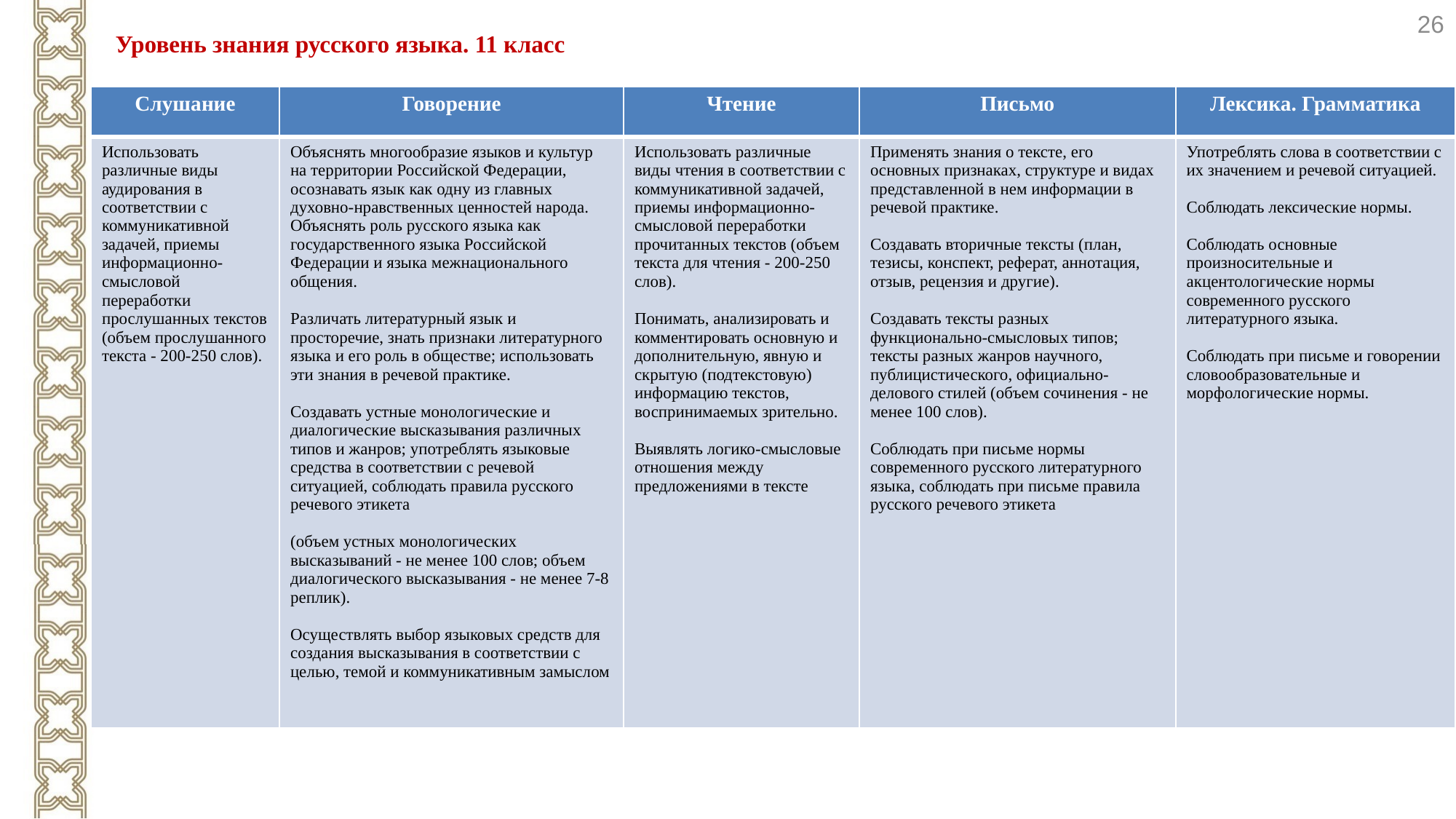

26
Уровень знания русского языка. 11 класс
| Слушание | Говорение | Чтение | Письмо | Лексика. Грамматика |
| --- | --- | --- | --- | --- |
| Использовать различные виды аудирования в соответствии с коммуникативной задачей, приемы информационно-смысловой переработки прослушанных текстов (объем прослушанного текста - 200-250 слов). | Объяснять многообразие языков и культур на территории Российской Федерации, осознавать язык как одну из главных духовно-нравственных ценностей народа. Объяснять роль русского языка как государственного языка Российской Федерации и языка межнационального общения. Различать литературный язык и просторечие, знать признаки литературного языка и его роль в обществе; использовать эти знания в речевой практике. Создавать устные монологические и диалогические высказывания различных типов и жанров; употреблять языковые средства в соответствии с речевой ситуацией, соблюдать правила русского речевого этикета (объем устных монологических высказываний - не менее 100 слов; объем диалогического высказывания - не менее 7-8 реплик). Осуществлять выбор языковых средств для создания высказывания в соответствии с целью, темой и коммуникативным замыслом | Использовать различные виды чтения в соответствии с коммуникативной задачей, приемы информационно-смысловой переработки прочитанных текстов (объем текста для чтения - 200-250 слов). Понимать, анализировать и комментировать основную и дополнительную, явную и скрытую (подтекстовую) информацию текстов, воспринимаемых зрительно. Выявлять логико-смысловые отношения между предложениями в тексте | Применять знания о тексте, его основных признаках, структуре и видах представленной в нем информации в речевой практике. Создавать вторичные тексты (план, тезисы, конспект, реферат, аннотация, отзыв, рецензия и другие). Создавать тексты разных функционально-смысловых типов; тексты разных жанров научного, публицистического, официально-делового стилей (объем сочинения - не менее 100 слов). Соблюдать при письме нормы современного русского литературного языка, соблюдать при письме правила русского речевого этикета | Употреблять слова в соответствии с их значением и речевой ситуацией. Соблюдать лексические нормы. Соблюдать основные произносительные и акцентологические нормы современного русского литературного языка. Соблюдать при письме и говорении словообразовательные и морфологические нормы. |